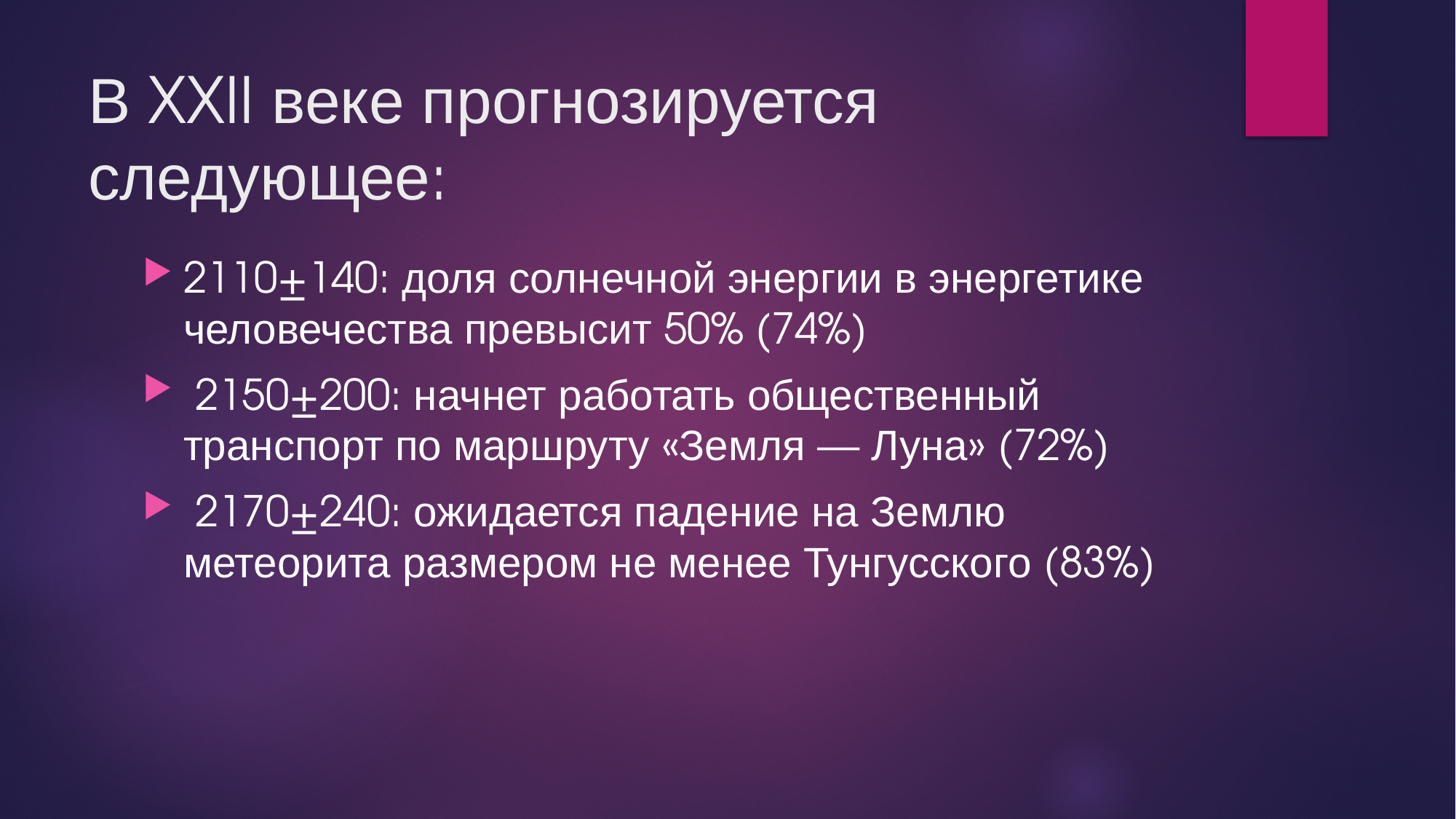

# В XXII веке прогнозируется следующее:
2110±140: доля солнечной энергии в энергетике человечества превысит 50% (74%)
 2150±200: начнет работать общественный транспорт по маршруту «Земля — Луна» (72%)
 2170±240: ожидается падение на Землю метеорита размером не менее Тунгусского (83%)